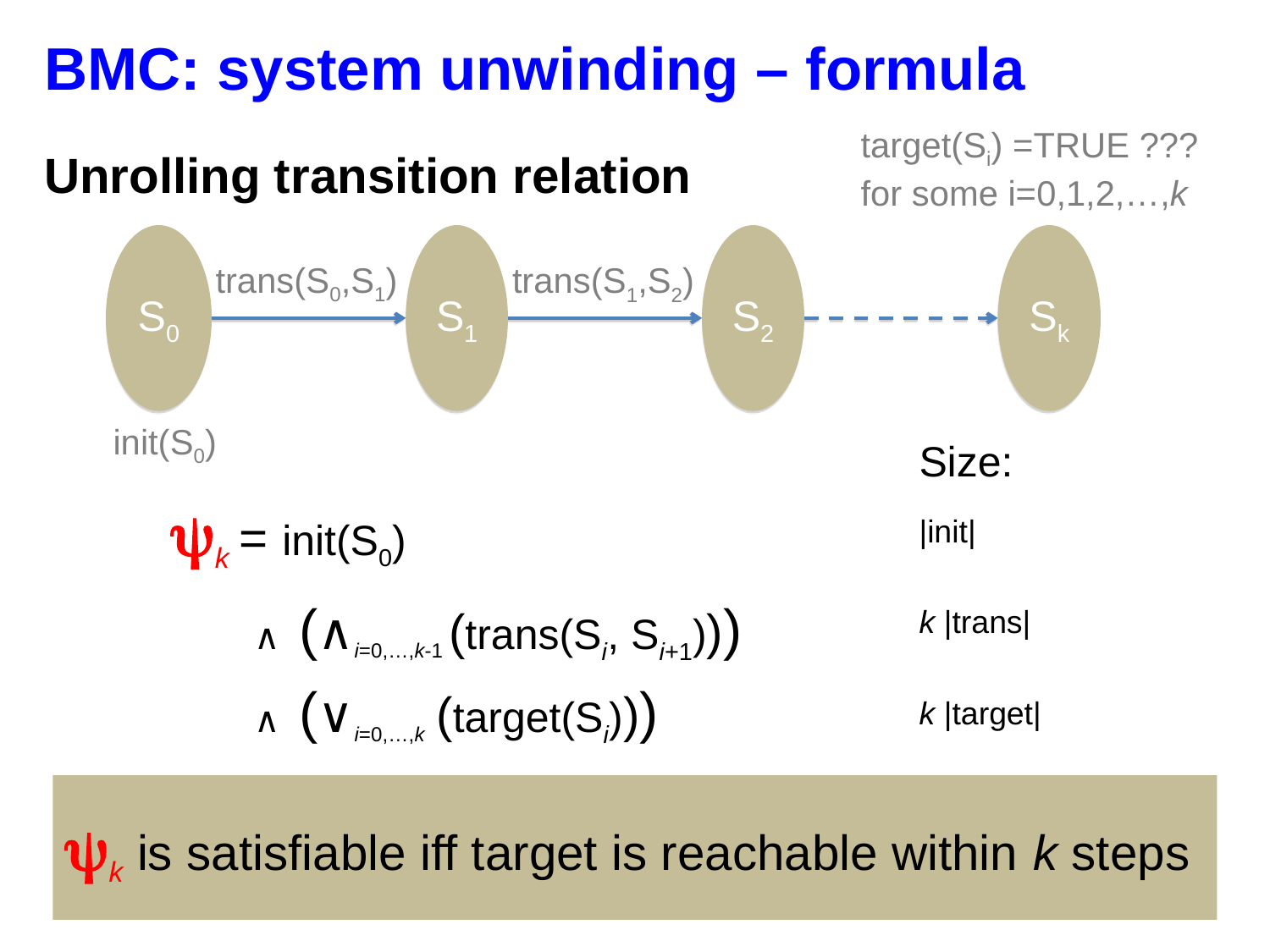

# BMC: system unwinding – formula
target(Si) =TRUE ???
for some i=0,1,2,…,k
Unrolling transition relation

	ψk = init(S0)
	      ∧  (∧i=0,…,k-1 (trans(Si, Si+1)))
	      ∧  (∨i=0,…,k  (target(Si)))

S0
S1
S2
Sk
trans(S0,S1)
trans(S1,S2)
init(S0)
Size:

|init|

k |trans|

k |target|

ψk is satisfiable iff target is reachable within k steps